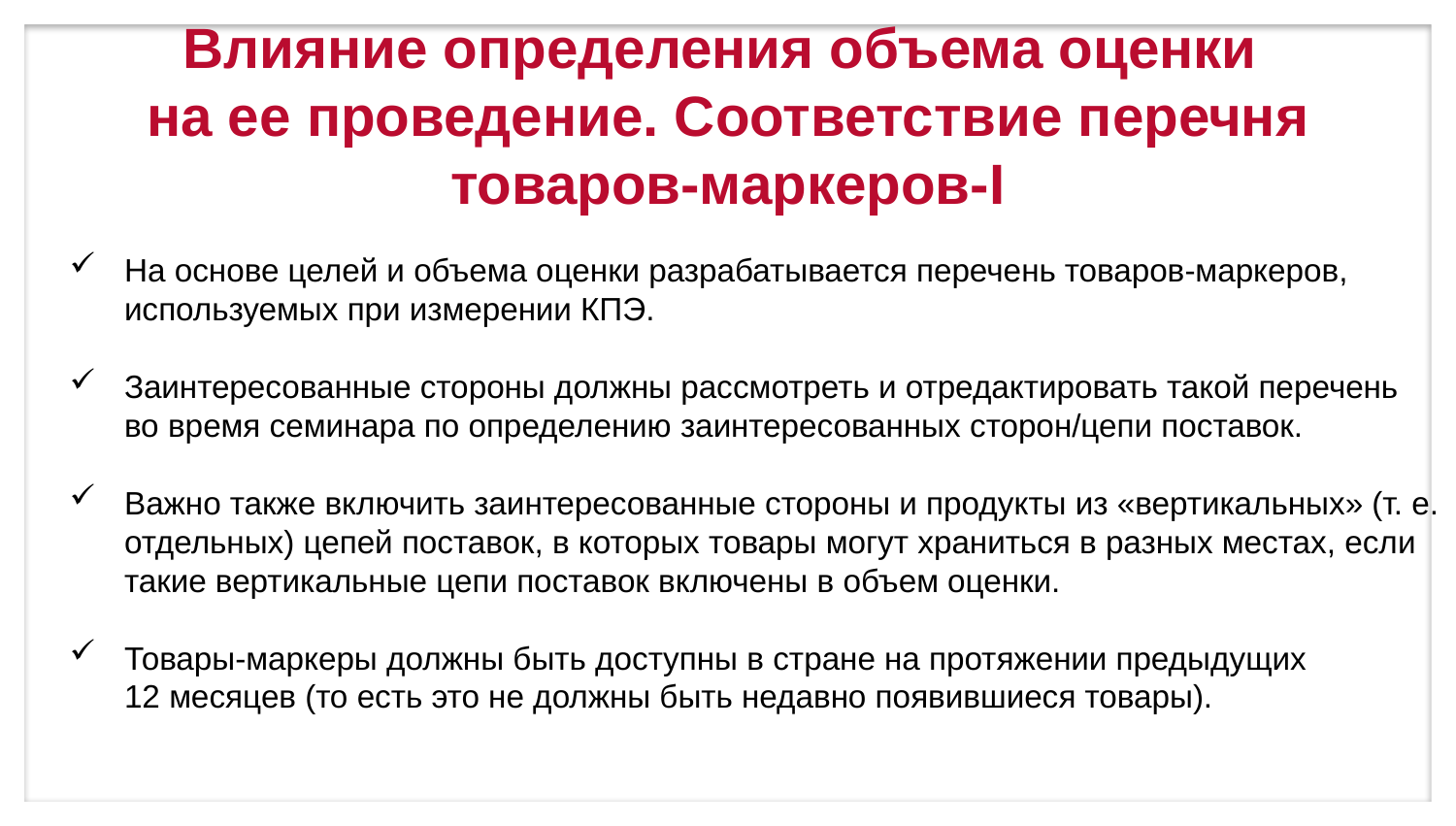

# Влияние определения объема оценки на ее проведение. Соответствие перечня товаров-маркеров-I
На основе целей и объема оценки разрабатывается перечень товаров-маркеров, используемых при измерении КПЭ.

Заинтересованные стороны должны рассмотреть и отредактировать такой перечень во время семинара по определению заинтересованных сторон/цепи поставок.

Важно также включить заинтересованные стороны и продукты из «вертикальных» (т. е. отдельных) цепей поставок, в которых товары могут храниться в разных местах, если такие вертикальные цепи поставок включены в объем оценки.

Товары-маркеры должны быть доступны в стране на протяжении предыдущих
12 месяцев (то есть это не должны быть недавно появившиеся товары).